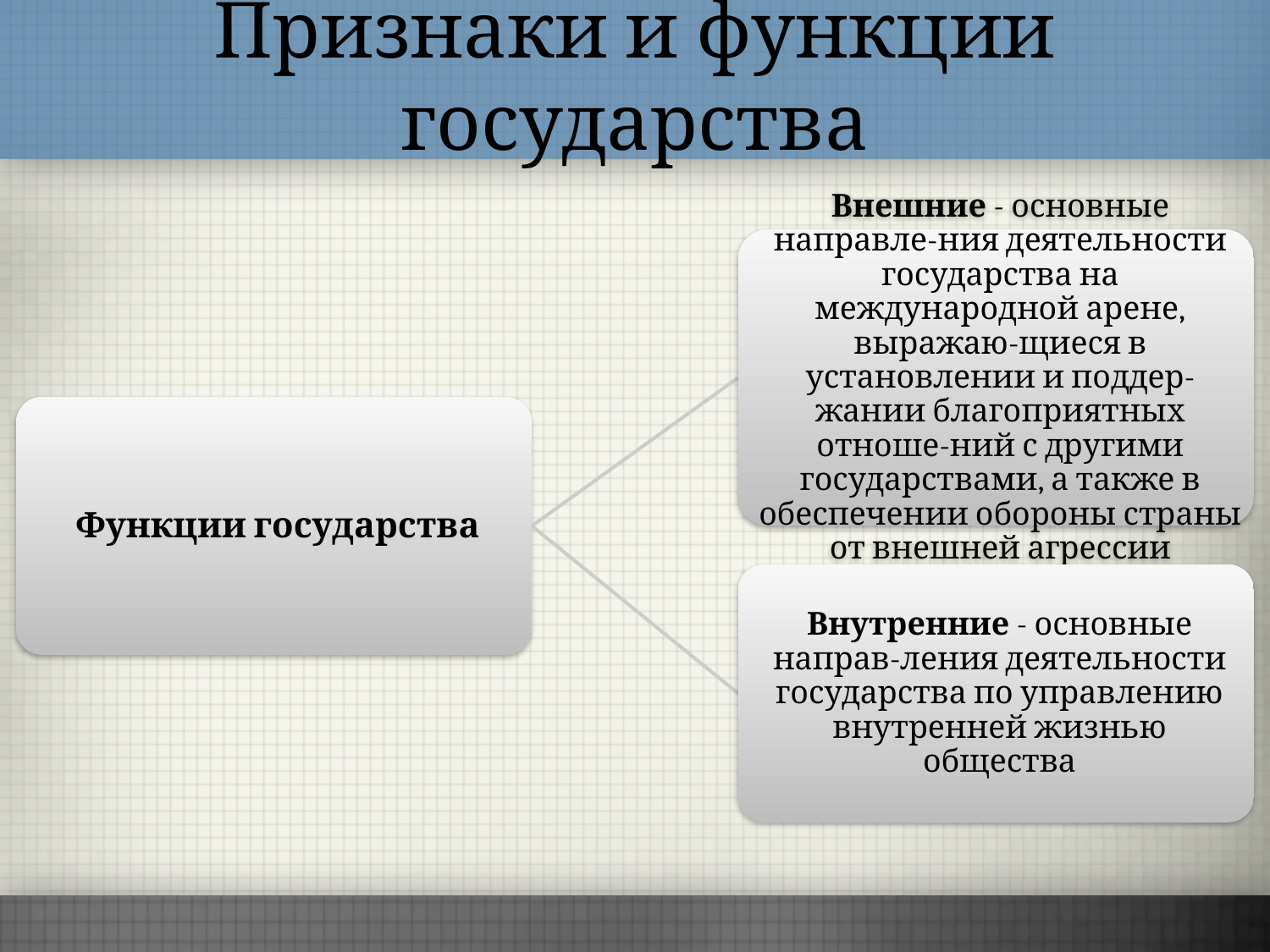

# Признаки и функции государства
Функции государства

Внешние - основные направле-ния деятельности государства на международной арене, выражаю-щиеся в установлении и поддер-жании благоприятных отноше-ний с другими государствами, а также в обеспечении обороны страны от внешней агрессии

Внутренние - основные направ-ления деятельности государства по управлению внутренней жизнью общества